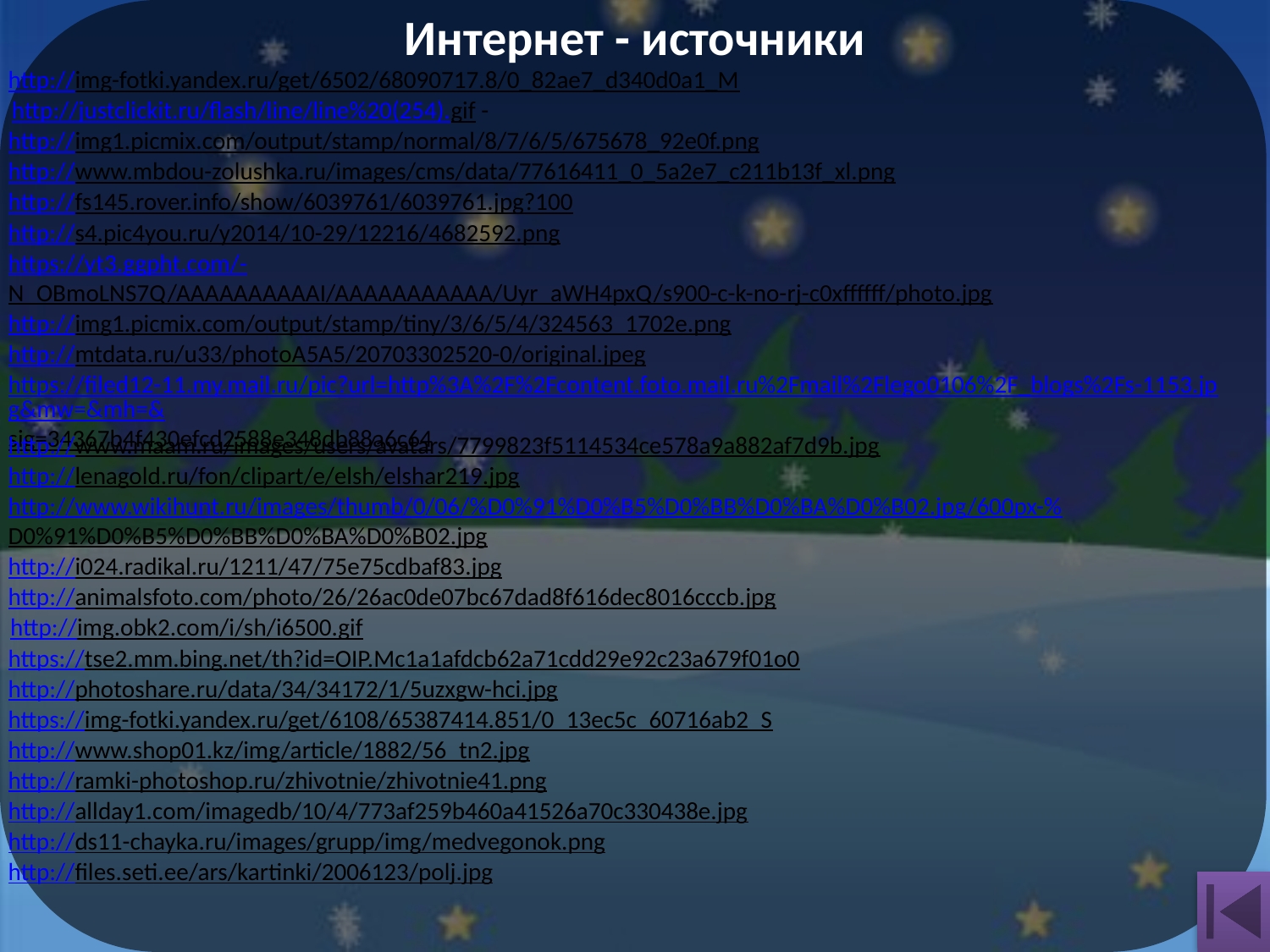

Интернет - источники
http://img-fotki.yandex.ru/get/6502/68090717.8/0_82ae7_d340d0a1_M
http://justclickit.ru/flash/line/line%20(254).gif -
http://img1.picmix.com/output/stamp/normal/8/7/6/5/675678_92e0f.png
http://www.mbdou-zolushka.ru/images/cms/data/77616411_0_5a2e7_c211b13f_xl.png
http://fs145.rover.info/show/6039761/6039761.jpg?100
http://s4.pic4you.ru/y2014/10-29/12216/4682592.png
https://yt3.ggpht.com/-N_OBmoLNS7Q/AAAAAAAAAAI/AAAAAAAAAAA/Uyr_aWH4pxQ/s900-c-k-no-rj-c0xffffff/photo.jpg
http://img1.picmix.com/output/stamp/tiny/3/6/5/4/324563_1702e.png
http://mtdata.ru/u33/photoA5A5/20703302520-0/original.jpeg
https://filed12-11.my.mail.ru/pic?url=http%3A%2F%2Fcontent.foto.mail.ru%2Fmail%2Flego0106%2F_blogs%2Fs-1153.jpg&mw=&mh=&sig=34367b4f430efcd2588e348db88a6c64
http://www.maam.ru/images/users/avatars/7799823f5114534ce578a9a882af7d9b.jpg
http://lenagold.ru/fon/clipart/e/elsh/elshar219.jpg
http://www.wikihunt.ru/images/thumb/0/06/%D0%91%D0%B5%D0%BB%D0%BA%D0%B02.jpg/600px-%D0%91%D0%B5%D0%BB%D0%BA%D0%B02.jpg
http://i024.radikal.ru/1211/47/75e75cdbaf83.jpg
http://animalsfoto.com/photo/26/26ac0de07bc67dad8f616dec8016cccb.jpg
http://img.obk2.com/i/sh/i6500.gif
https://tse2.mm.bing.net/th?id=OIP.Mc1a1afdcb62a71cdd29e92c23a679f01o0
http://photoshare.ru/data/34/34172/1/5uzxgw-hci.jpg
https://img-fotki.yandex.ru/get/6108/65387414.851/0_13ec5c_60716ab2_S
http://www.shop01.kz/img/article/1882/56_tn2.jpg
http://ramki-photoshop.ru/zhivotnie/zhivotnie41.png
http://allday1.com/imagedb/10/4/773af259b460a41526a70c330438e.jpg
http://ds11-chayka.ru/images/grupp/img/medvegonok.png
http://files.seti.ee/ars/kartinki/2006123/polj.jpg